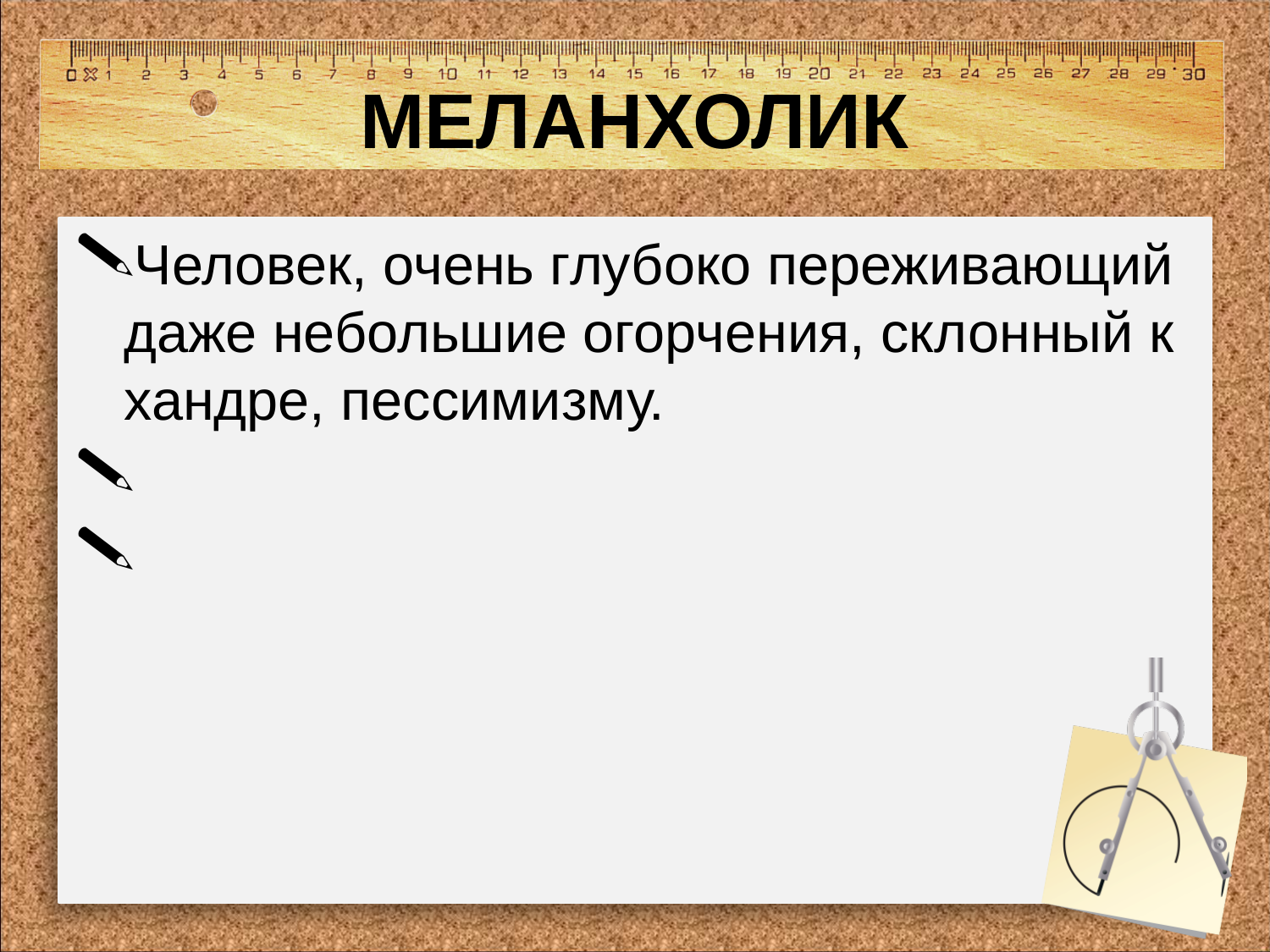

# МЕЛАНХОЛИК
Человек, очень глубоко переживающий даже небольшие огорчения, склонный к хандре, пессимизму.